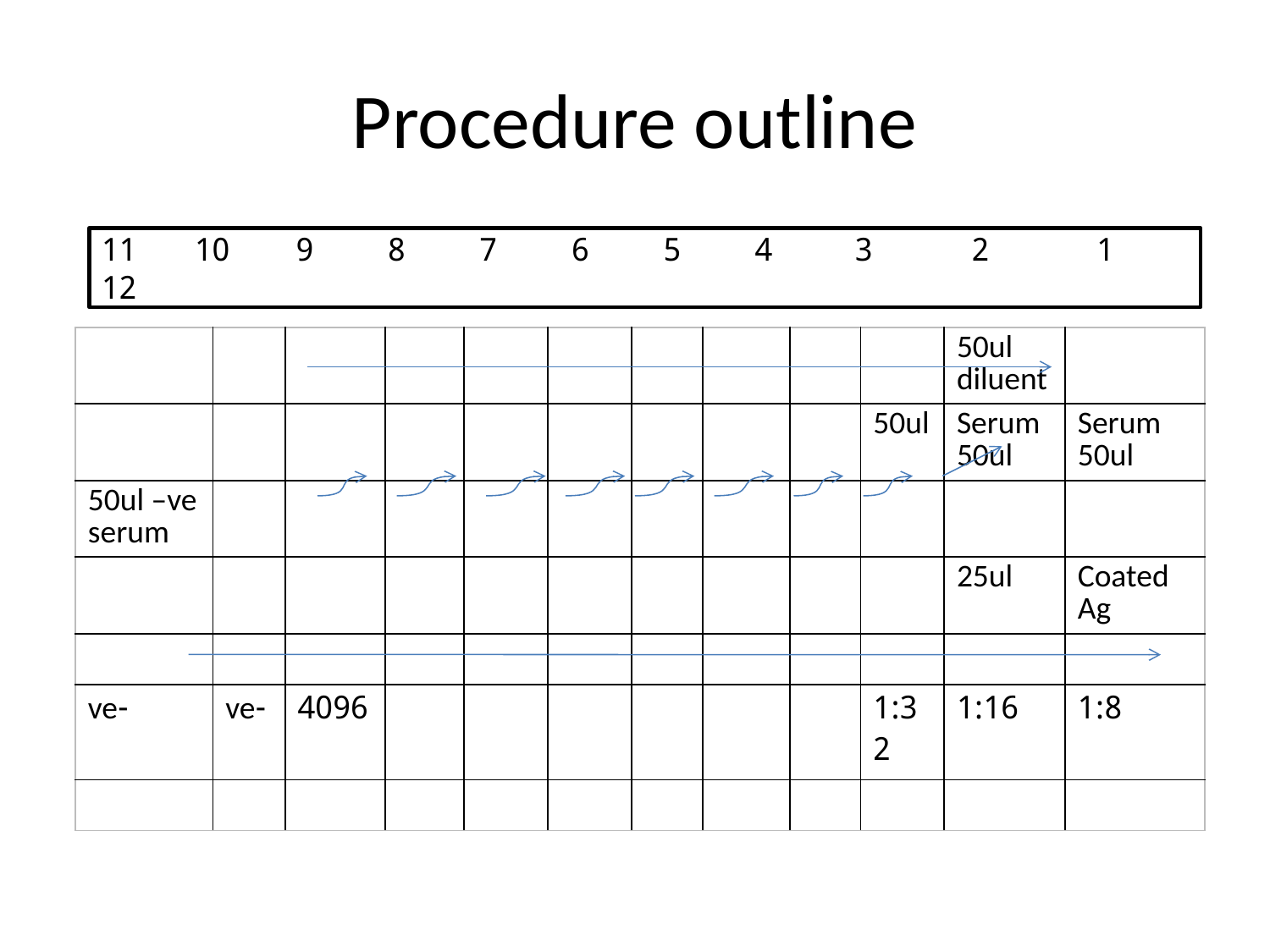

# Procedure outline
        1             2            3          4         5         6         7         8         9        10       11         12
|  |  |  |  |  |  |  |  |  |  | 50ul diluent |  |
| --- | --- | --- | --- | --- | --- | --- | --- | --- | --- | --- | --- |
|  |  |  |  |  |  |  |  |  | 50ul | Serum50ul | Serum 50ul |
| 50ul –ve serum |  |  |  |  |  |  |  |  |  |  |  |
|  |  |  |  |  |  |  |  |  |  | 25ul | Coated Ag |
|  |  |  |  |  |  |  |  |  |  |  |  |
| -ve | -ve | 4096 |  |  |  |  |  |  | 1:32 | 1:16 | 1:8 |
|  |  |  |  |  |  |  |  |  |  |  |  |